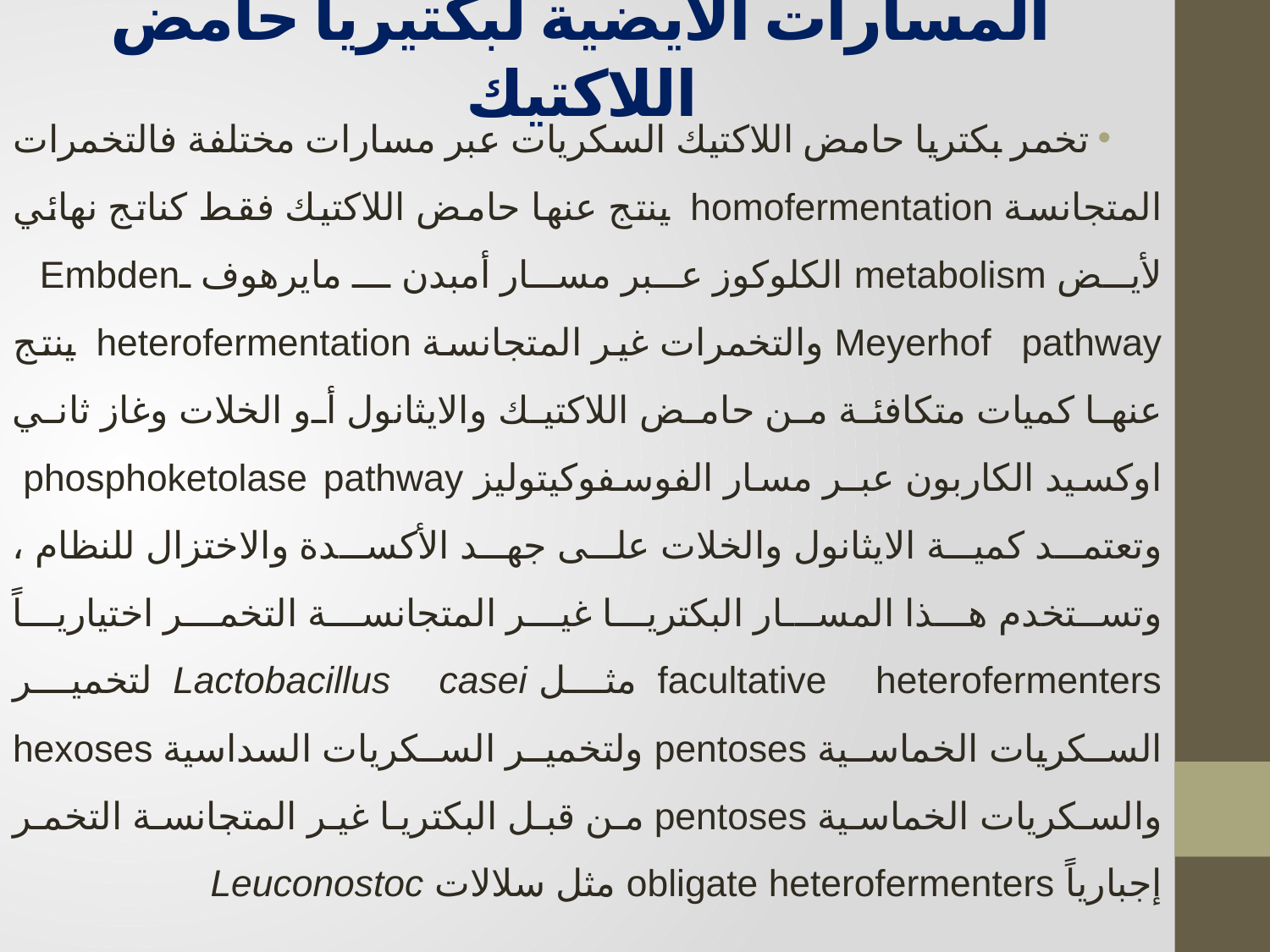

# المسارات الايضية لبكتيريا حامض اللاكتيك
تخمر بكتريا حامض اللاكتيك السكريات عبر مسارات مختلفة فالتخمرات المتجانسة homofermentation  ينتج عنها حامض اللاكتيك فقط كناتج نهائي لأيض metabolism الكلوكوز عبر مسار أمبدن ـ مايرهوف ـEmbden Meyerhof  pathway والتخمرات غير المتجانسة heterofermentation  ينتج عنها كميات متكافئة من حامض اللاكتيك والايثانول أو الخلات وغاز ثاني اوكسيد الكاربون عبـر مسار الفوسفوكيتوليز phosphoketolase pathway  وتعتمد كمية الايثانول والخلات على جهد الأكسدة والاختزال للنظام ، وتستخدم هـذا المسـار البكتريـا غيـر المتجانسـة التخمـر اختياريـاً facultative heterofermenters  مثل Lactobacillus casei  لتخمير السكريات الخماسية pentoses ولتخمير السكريات السداسية hexoses والسكريات الخماسية pentoses من قبل البكتريا غير المتجانسة التخمر إجبارياً obligate heterofermenters مثل سلالات Leuconostoc